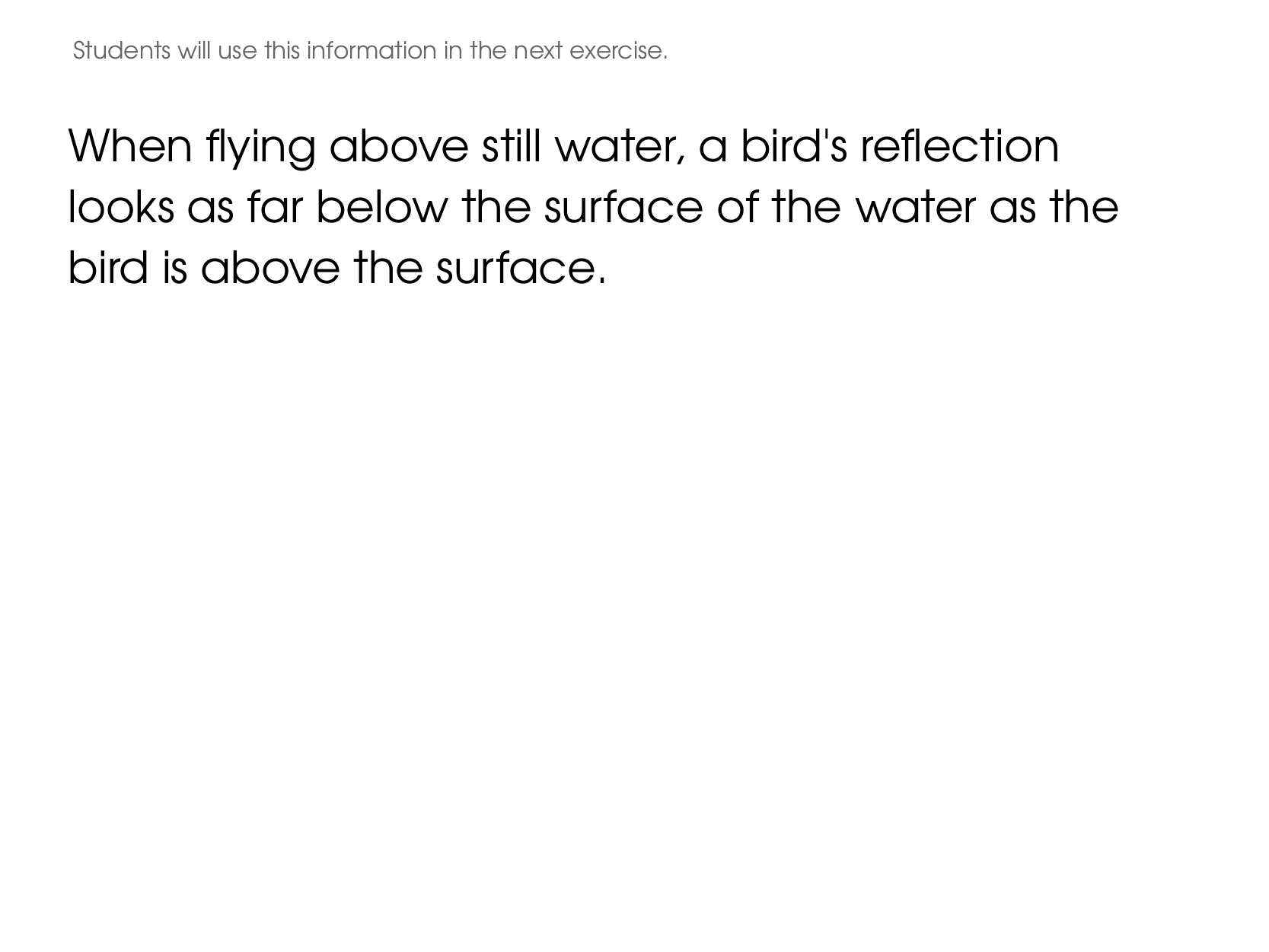

Students will use this information in the next exercise.
When flying above still water, a bird's reflection looks as far below the surface of the water as the bird is above the surface.